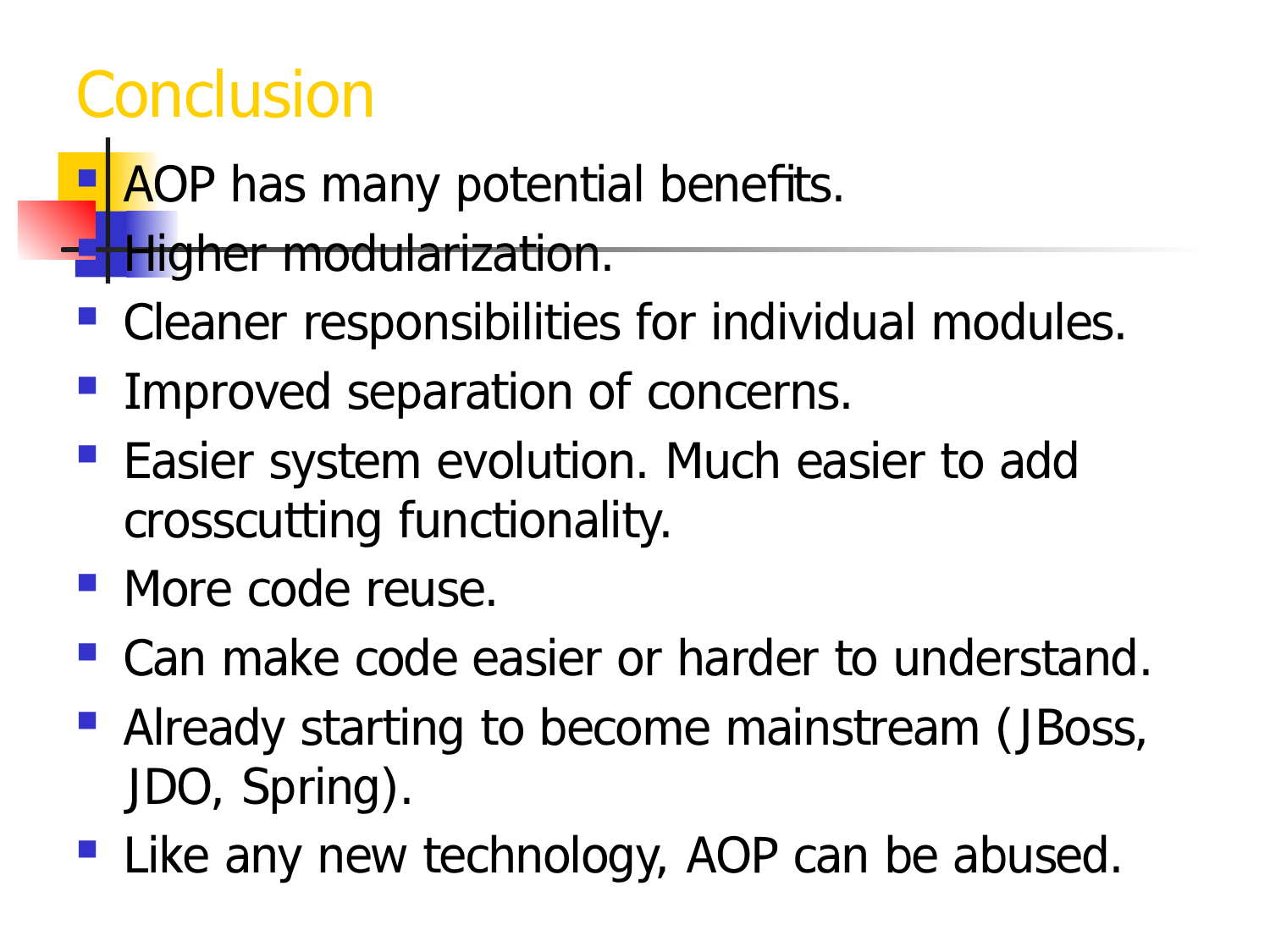

# Conclusion
AOP has many potential benefits.
Higher modularization.
Cleaner responsibilities for individual modules.
Improved separation of concerns.
Easier system evolution. Much easier to add crosscutting functionality.
More code reuse.
Can make code easier or harder to understand.
Already starting to become mainstream (JBoss, JDO, Spring).
Like any new technology, AOP can be abused.